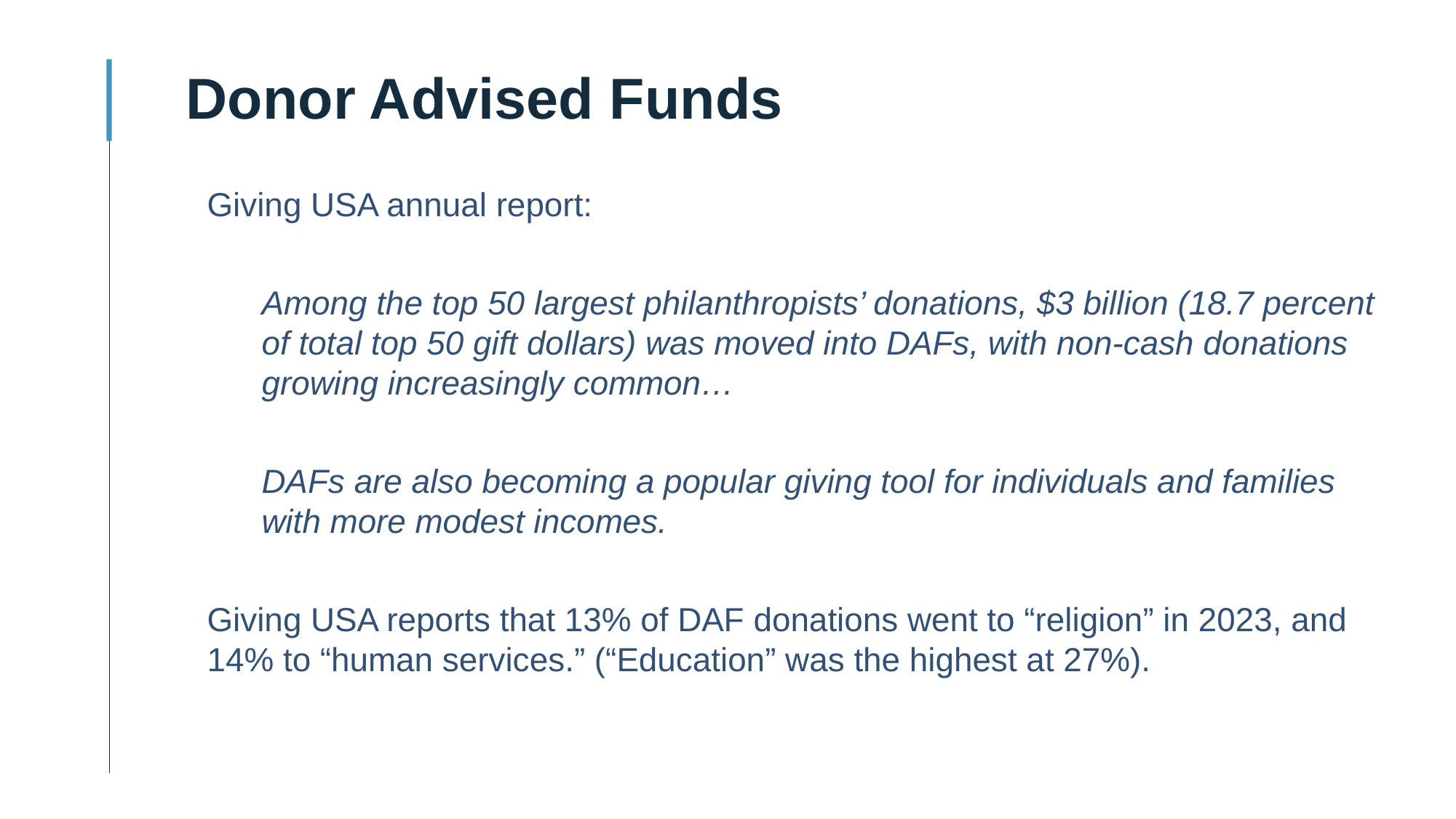

Donor Advised Funds
Giving USA annual report:

Among the top 50 largest philanthropists’ donations, $3 billion (18.7 percent of total top 50 gift dollars) was moved into DAFs, with non-cash donations growing increasingly common…

DAFs are also becoming a popular giving tool for individuals and families with more modest incomes.

Giving USA reports that 13% of DAF donations went to “religion” in 2023, and 14% to “human services.” (“Education” was the highest at 27%).